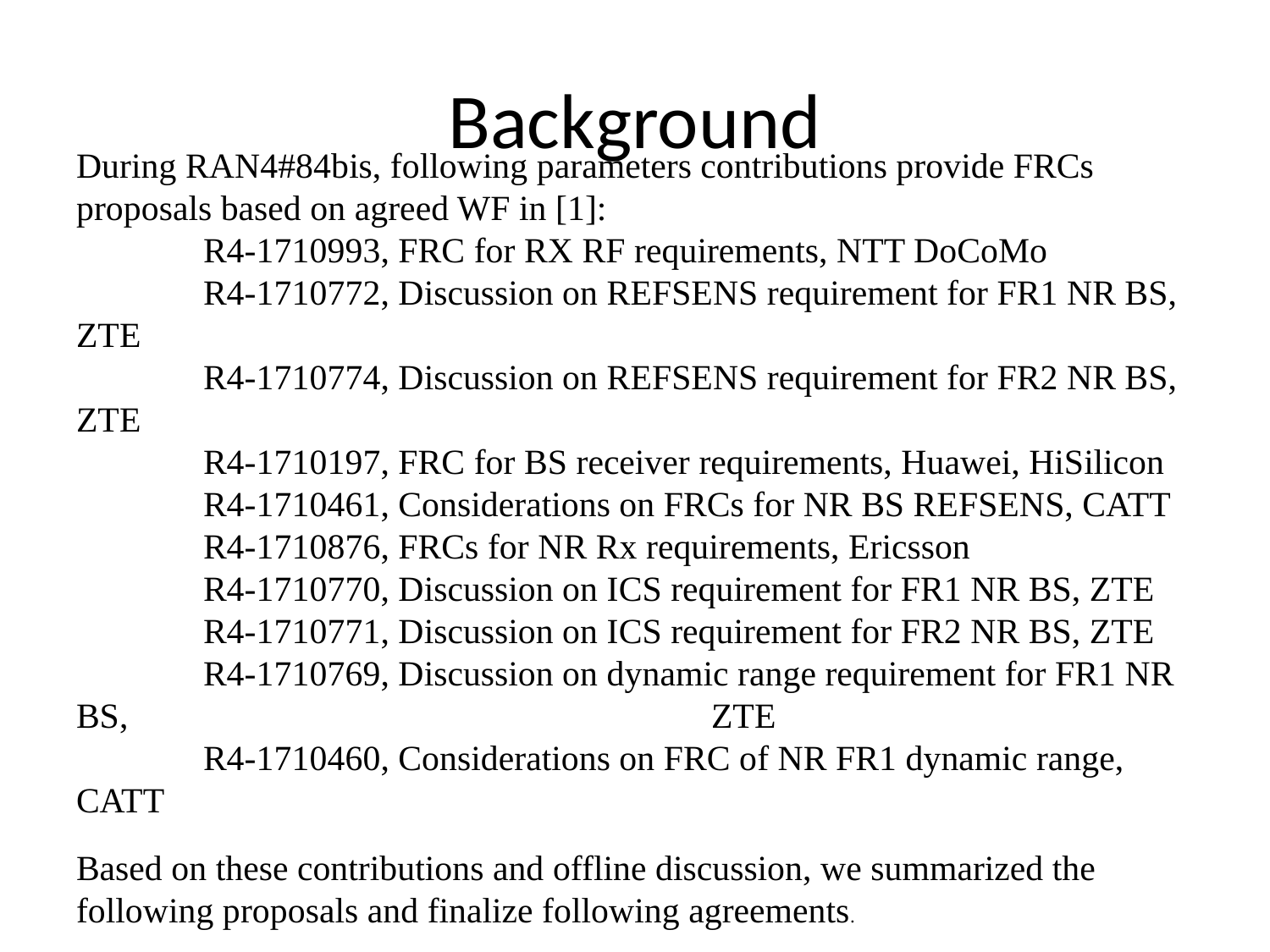

# Background
During RAN4#84bis, following parameters contributions provide FRCs proposals based on agreed WF in [1]:
	R4-1710993, FRC for RX RF requirements, NTT DoCoMo
	R4-1710772, Discussion on REFSENS requirement for FR1 NR BS, ZTE
	R4-1710774, Discussion on REFSENS requirement for FR2 NR BS, ZTE
	R4-1710197, FRC for BS receiver requirements, Huawei, HiSilicon
	R4-1710461, Considerations on FRCs for NR BS REFSENS, CATT
	R4-1710876, FRCs for NR Rx requirements, Ericsson
	R4-1710770, Discussion on ICS requirement for FR1 NR BS, ZTE
	R4-1710771, Discussion on ICS requirement for FR2 NR BS, ZTE
	R4-1710769, Discussion on dynamic range requirement for FR1 NR BS, 					ZTE
	R4-1710460, Considerations on FRC of NR FR1 dynamic range, CATT
Based on these contributions and offline discussion, we summarized the following proposals and finalize following agreements.